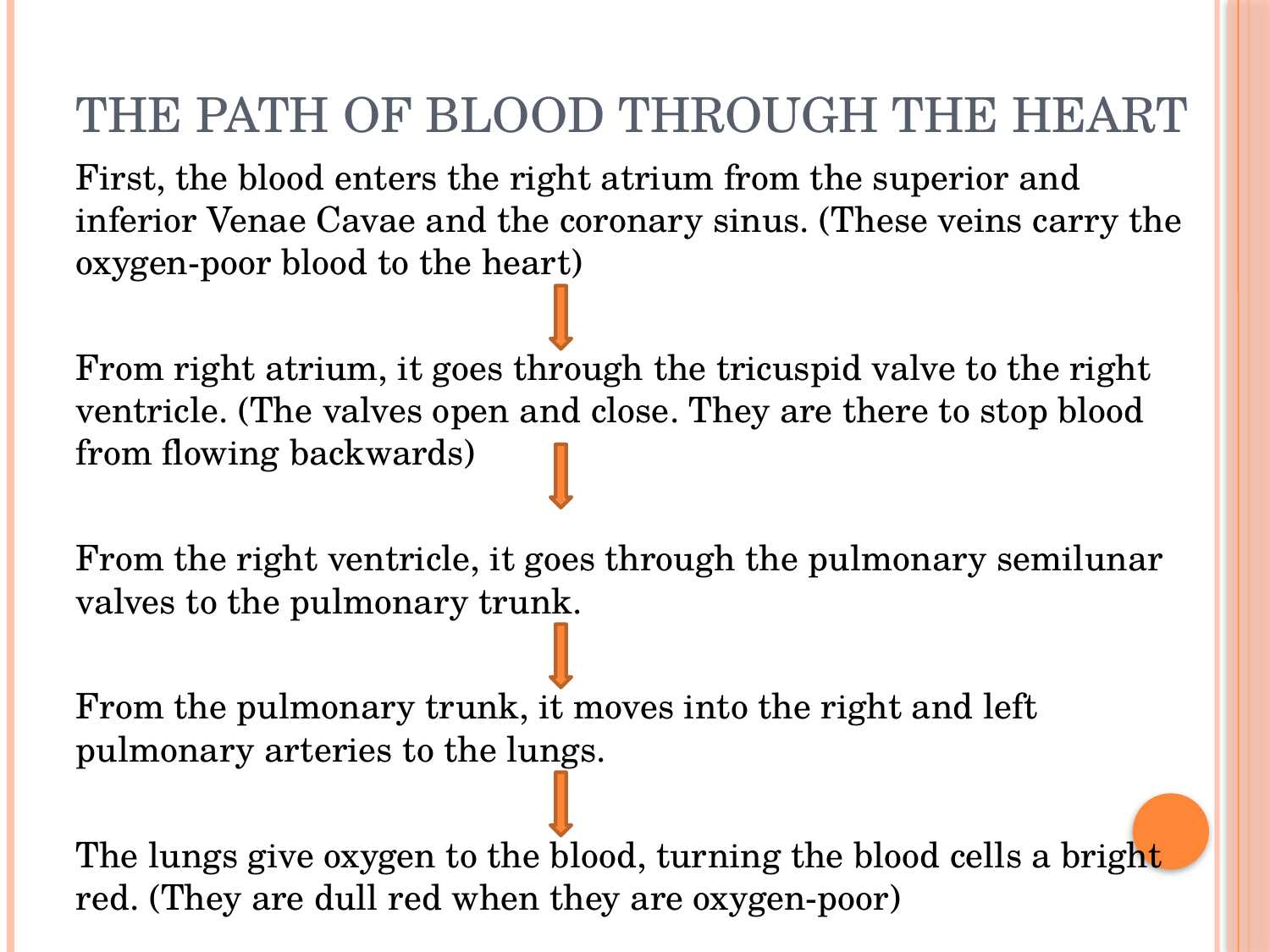

# The Path of Blood through the Heart
First, the blood enters the right atrium from the superior and inferior Venae Cavae and the coronary sinus. (These veins carry the oxygen-poor blood to the heart)

From right atrium, it goes through the tricuspid valve to the right ventricle. (The valves open and close. They are there to stop blood from flowing backwards)

From the right ventricle, it goes through the pulmonary semilunar valves to the pulmonary trunk.

From the pulmonary trunk, it moves into the right and left pulmonary arteries to the lungs.

The lungs give oxygen to the blood, turning the blood cells a bright red. (They are dull red when they are oxygen-poor)